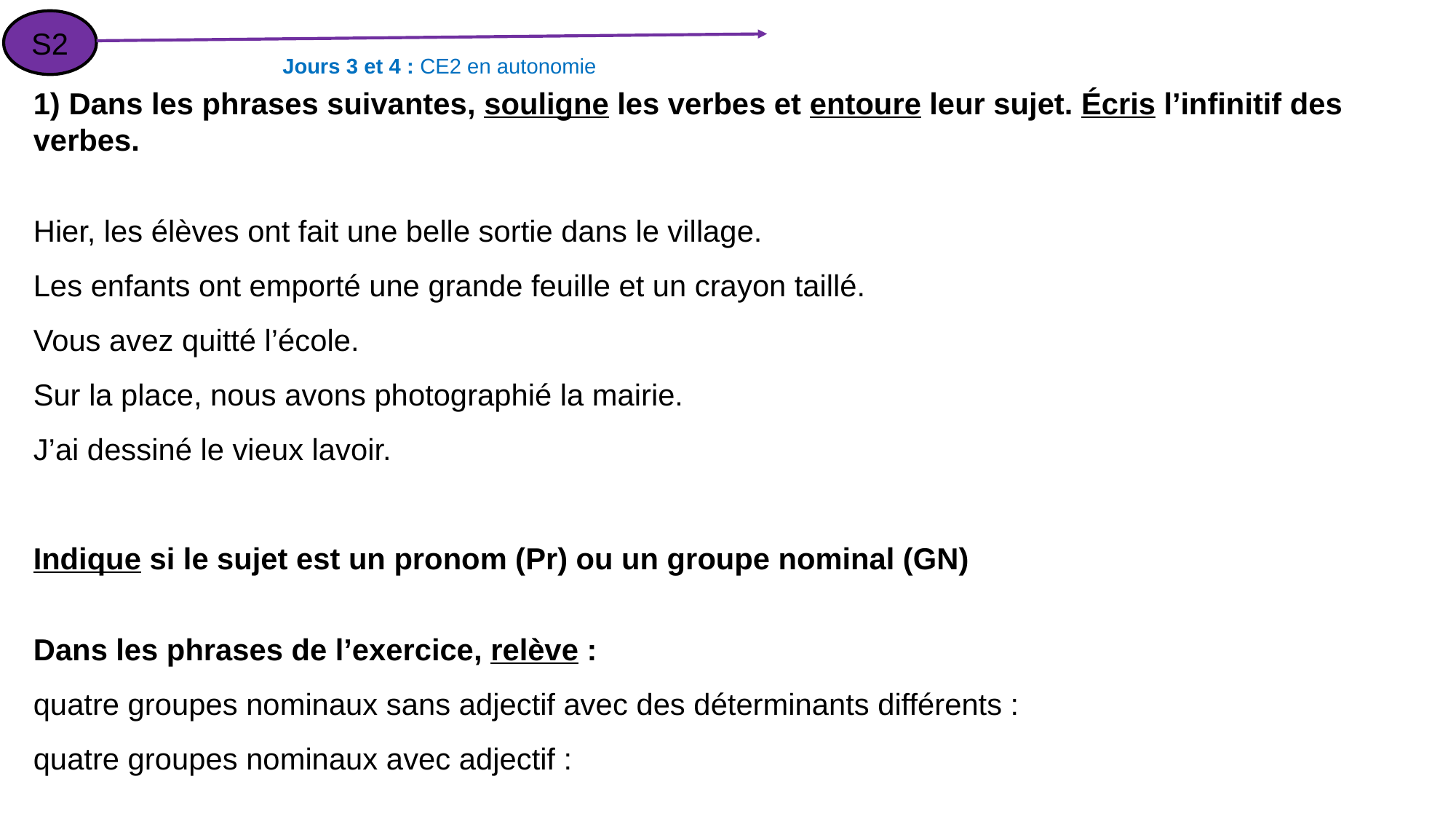

S2
Jours 3 et 4 : CE2 en autonomie
1) Dans les phrases suivantes, souligne les verbes et entoure leur sujet. Écris l’infinitif des verbes.

Hier, les élèves ont fait une belle sortie dans le village.
Les enfants ont emporté une grande feuille et un crayon taillé.
Vous avez quitté l’école.
Sur la place, nous avons photographié la mairie.
J’ai dessiné le vieux lavoir.

Indique si le sujet est un pronom (Pr) ou un groupe nominal (GN)

Dans les phrases de l’exercice, relève :
quatre groupes nominaux sans adjectif avec des déterminants différents :
quatre groupes nominaux avec adjectif :